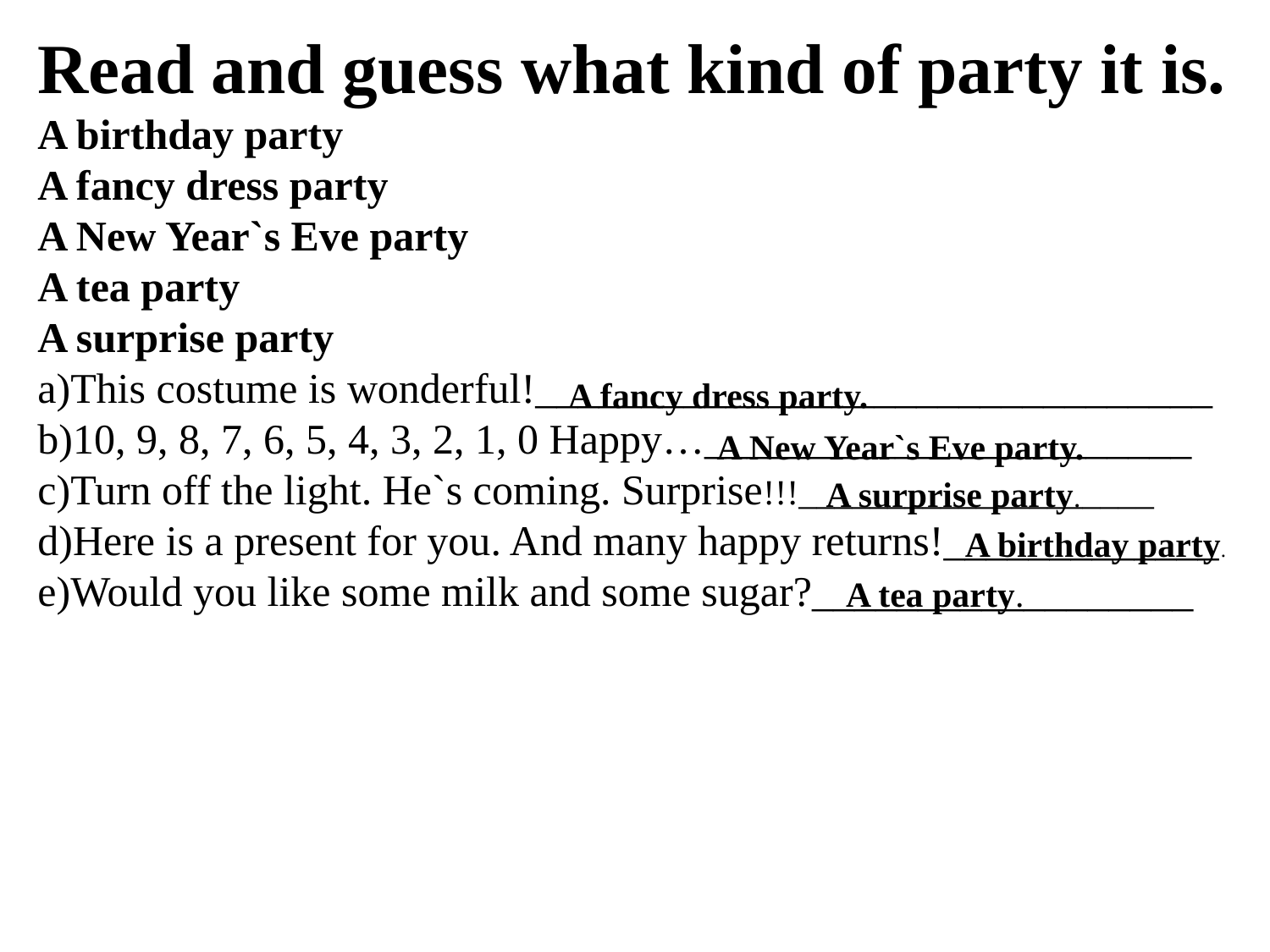

Read and guess what kind of party it is.
A birthday party
A fancy dress party
A New Year`s Eve party
A tea party
A surprise party
a)This costume is wonderful!________________________________
b)10, 9, 8, 7, 6, 5, 4, 3, 2, 1, 0 Happy…_______________________
c)Turn off the light. He`s coming. Surprise!!!____________________
d)Here is a present for you. And many happy returns!_____________
e)Would you like some milk and some sugar?__________________
A fancy dress party.
A New Year`s Eve party.
A surprise party.
A birthday party.
A tea party.